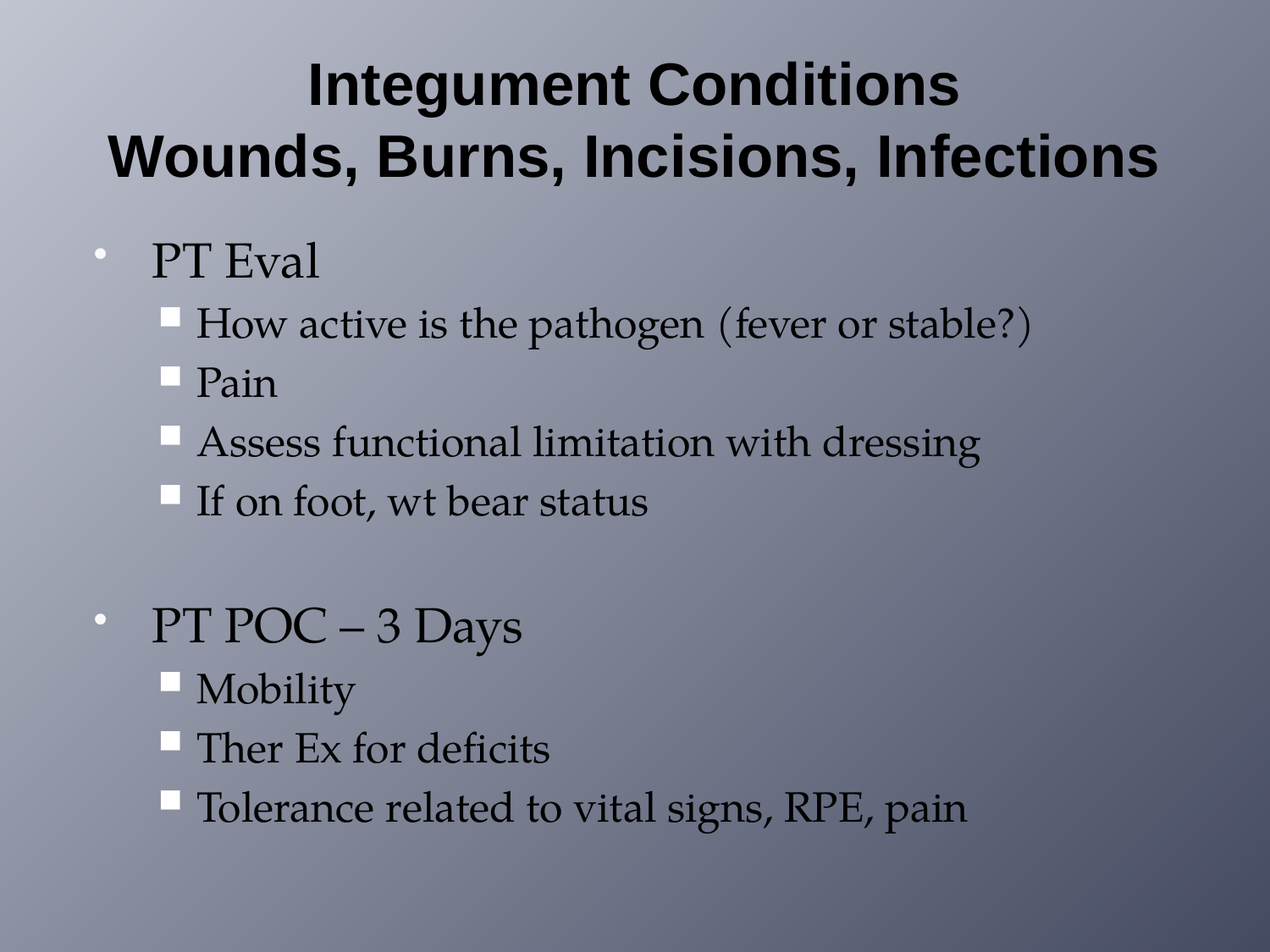

# Integument Conditions Wounds, Burns, Incisions, Infections
PT Eval
How active is the pathogen (fever or stable?)
Pain
Assess functional limitation with dressing
If on foot, wt bear status

PT POC – 3 Days
Mobility
Ther Ex for deficits
Tolerance related to vital signs, RPE, pain